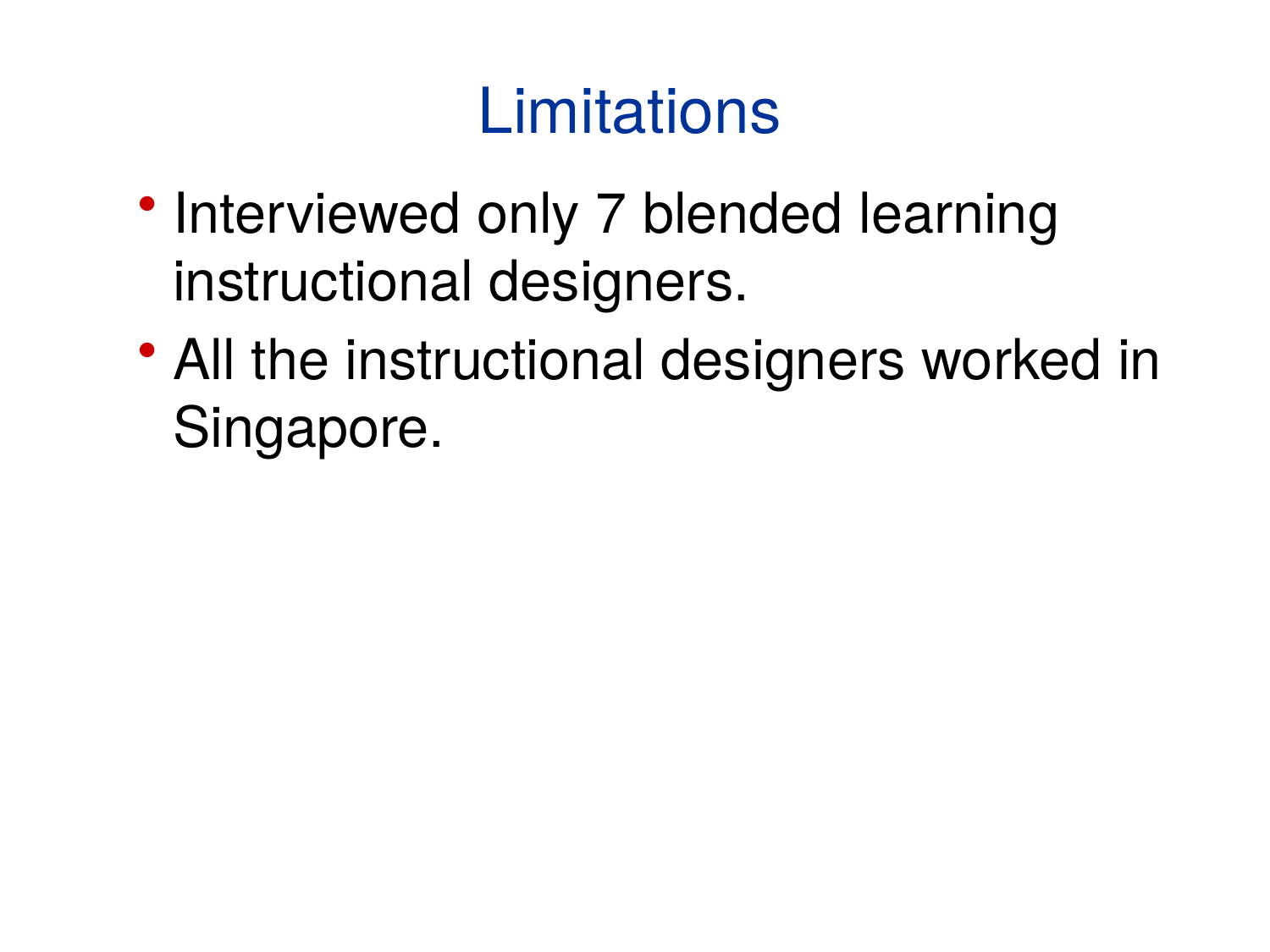

Limitations

Interviewed only 7 blended learning instructional designers.
All the instructional designers worked in Singapore.